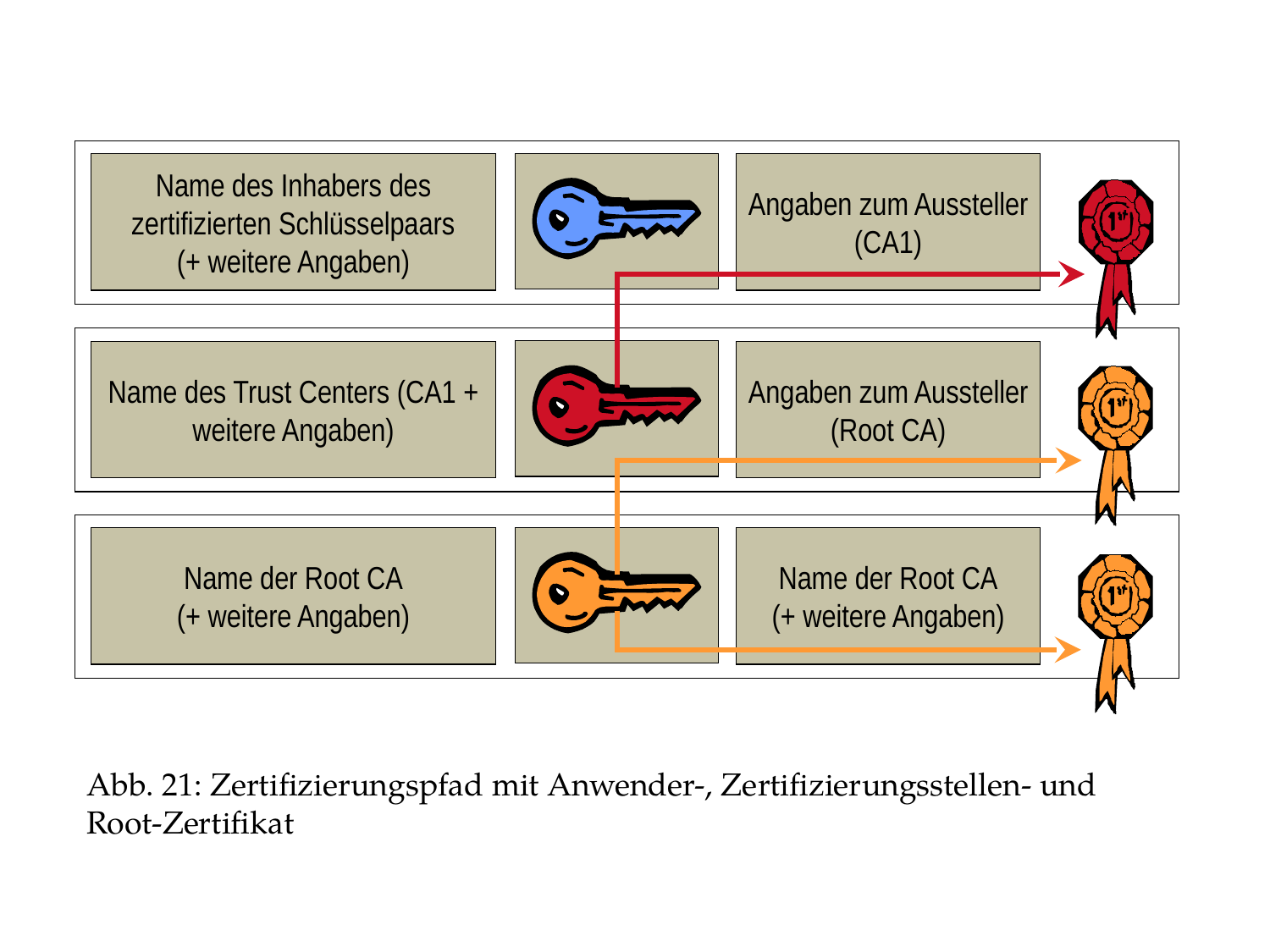

Name des Inhabers des zertifizierten Schlüsselpaars
(+ weitere Angaben)
Angaben zum Aussteller (CA1)

Name des Trust Centers (CA1 + weitere Angaben)
Angaben zum Aussteller (Root CA)

Name der Root CA
(+ weitere Angaben)
Name der Root CA
(+ weitere Angaben)

Abb. 21: Zertifizierungspfad mit Anwender-, Zertifizierungsstellen- und Root-Zertifikat